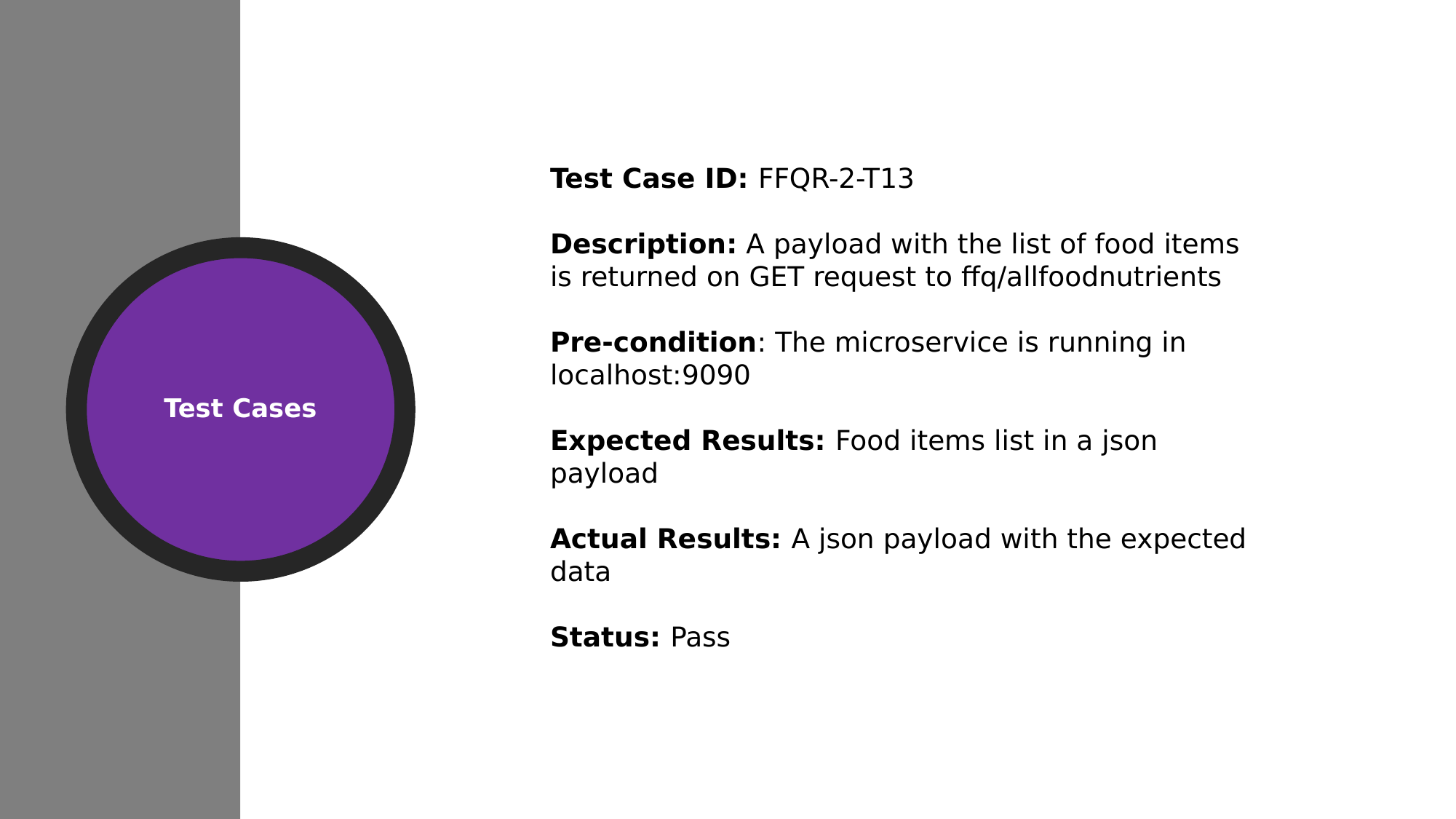

Test Case ID: FFQR-2-T13

Description: A payload with the list of food items is returned on GET request to ffq/allfoodnutrients

Pre-condition: The microservice is running in localhost:9090

Expected Results: Food items list in a json payload

Actual Results: A json payload with the expected data

Status: Pass
Test Cases